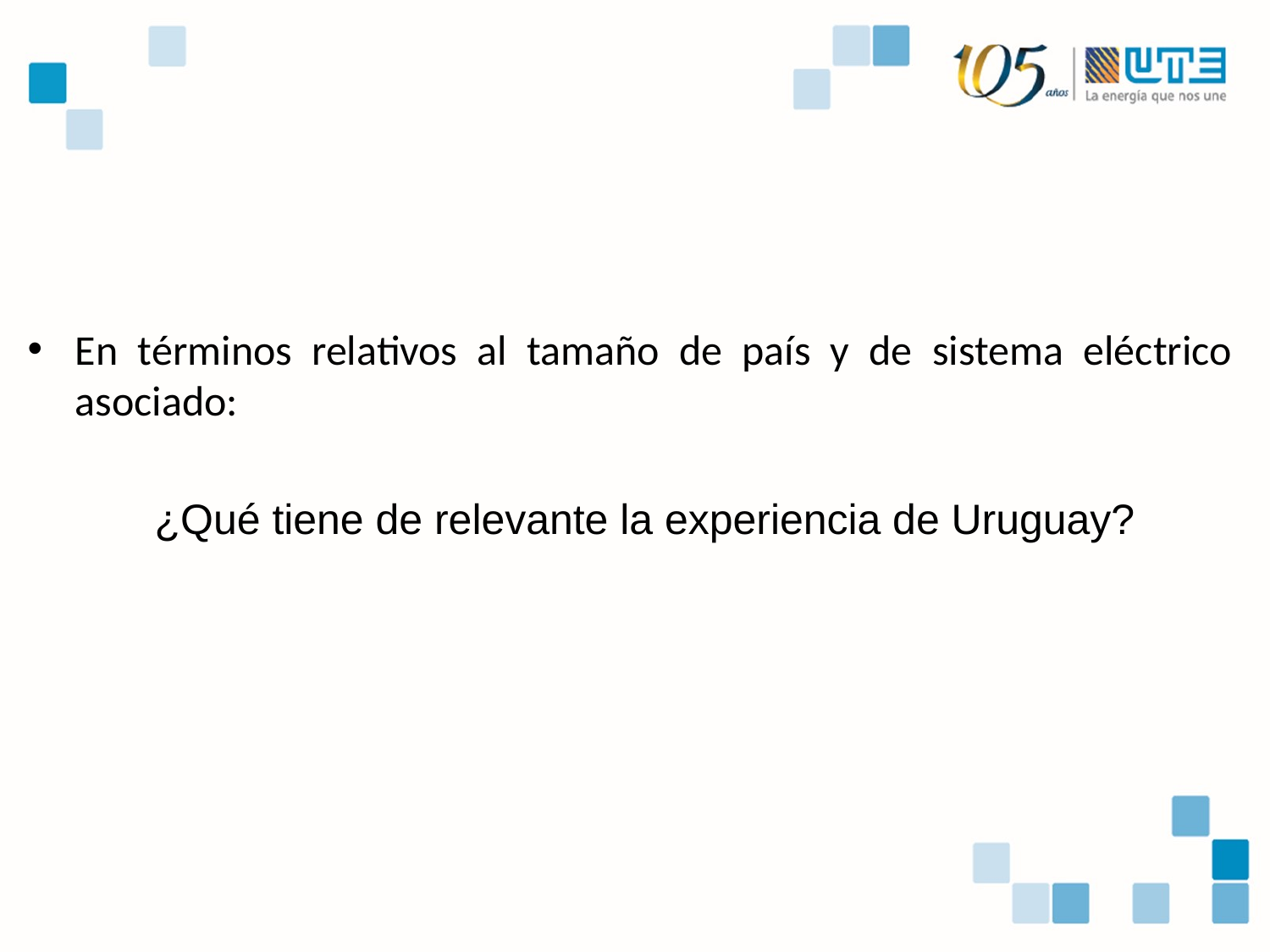

En términos relativos al tamaño de país y de sistema eléctrico asociado:

	¿Qué tiene de relevante la experiencia de Uruguay?